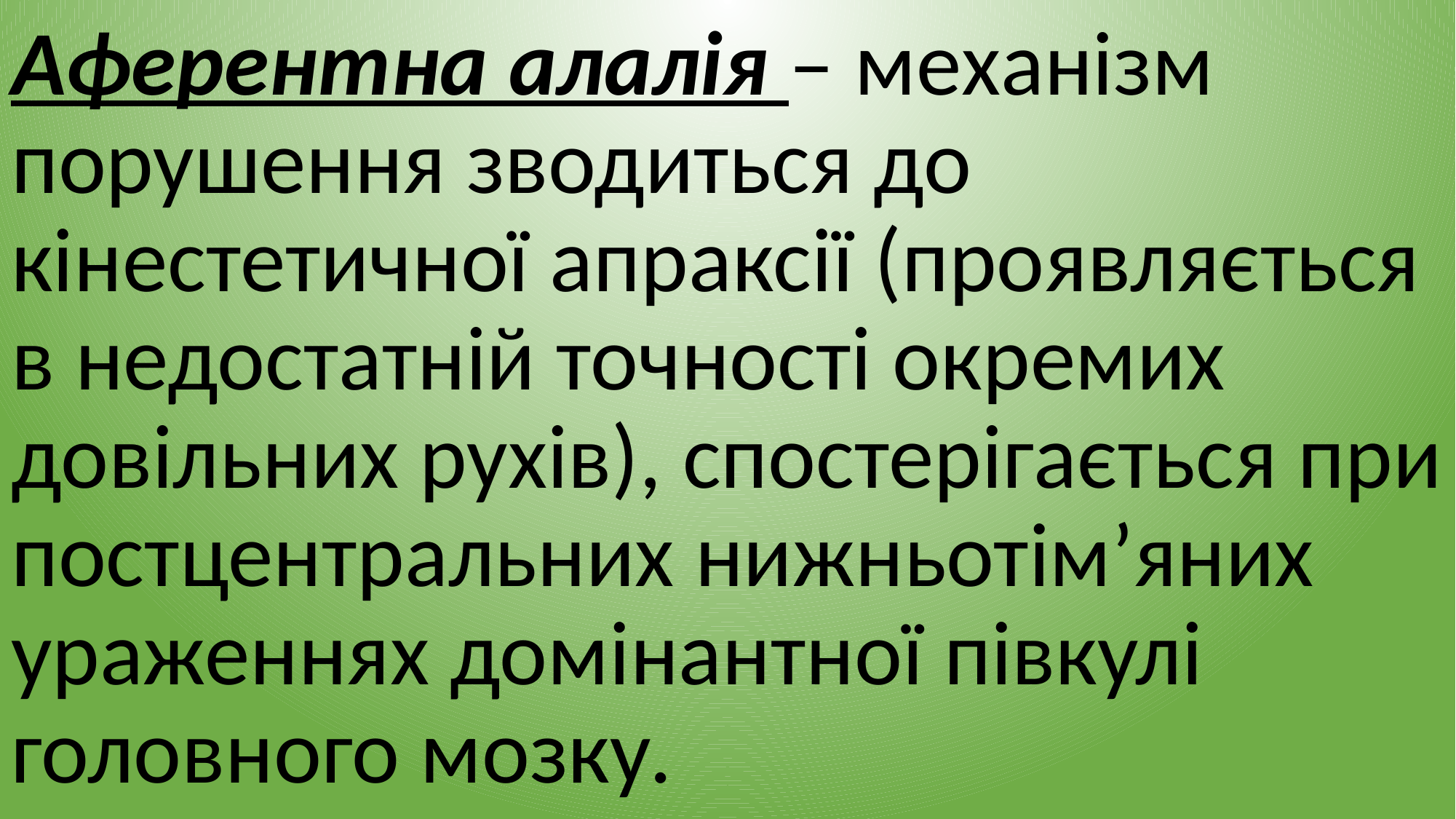

Аферентна алалія – механізм порушення зводиться до кінестетичної апраксії (проявляється в недостатній точності окремих довільних рухів), спостерігається при постцентральних нижньотім’яних ураженнях домінантної півкулі головного мозку.